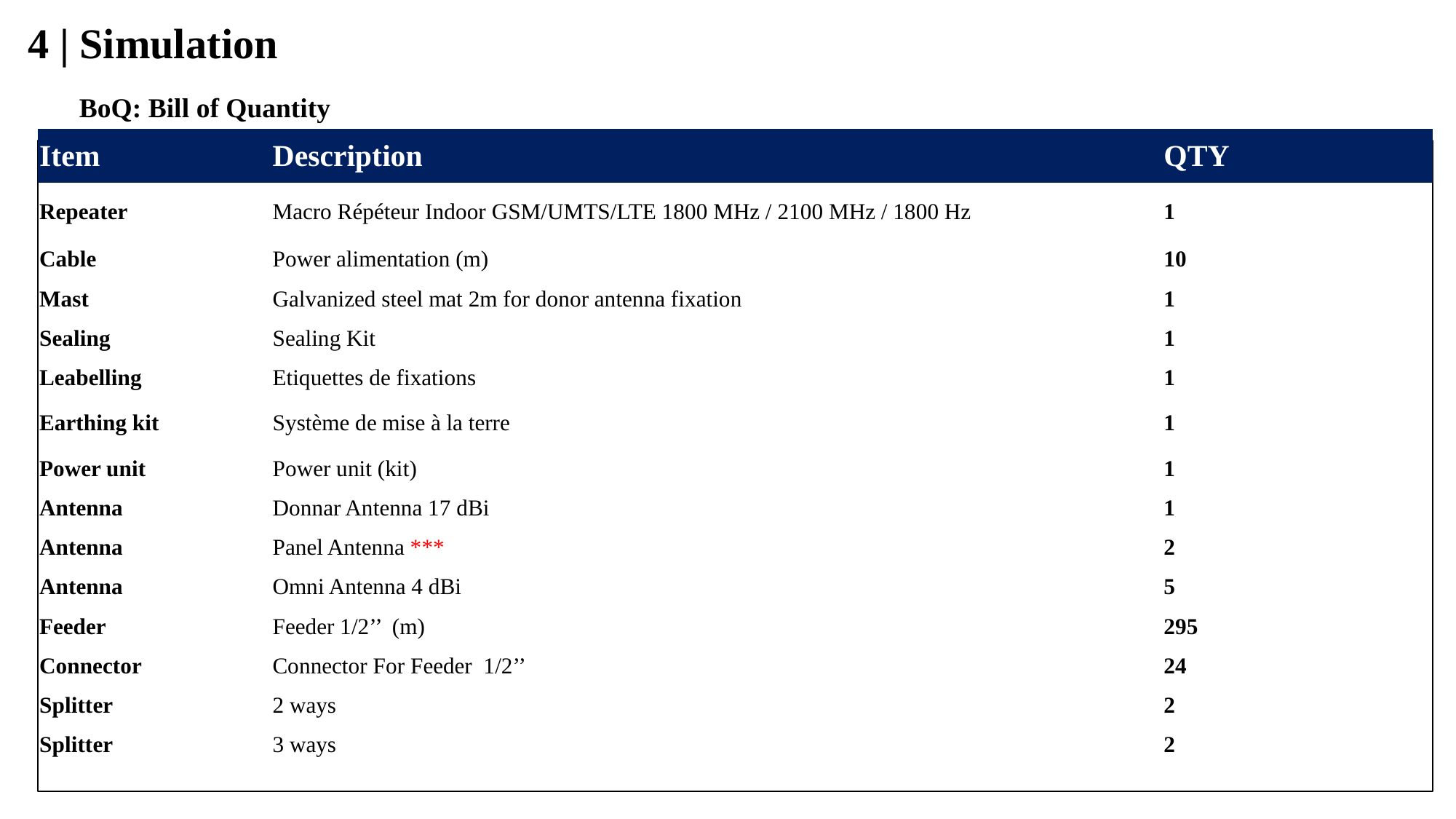

4 | Simulation
BoQ: Bill of Quantity
| Item | Description | QTY |
| --- | --- | --- |
| Repeater | Macro Répéteur Indoor GSM/UMTS/LTE 1800 MHz / 2100 MHz / 1800 Hz | 1 |
| Cable | Power alimentation (m) | 10 |
| Mast | Galvanized steel mat 2m for donor antenna fixation | 1 |
| Sealing | Sealing Kit | 1 |
| Leabelling | Etiquettes de fixations | 1 |
| Earthing kit | Système de mise à la terre | 1 |
| Power unit | Power unit (kit) | 1 |
| Antenna | Donnar Antenna 17 dBi | 1 |
| Antenna | Panel Antenna \*\*\* | 2 |
| Antenna | Omni Antenna 4 dBi | 5 |
| Feeder | Feeder 1/2’’ (m) | 295 |
| Connector | Connector For Feeder 1/2’’ | 24 |
| Splitter | 2 ways | 2 |
| Splitter | 3 ways | 2 |